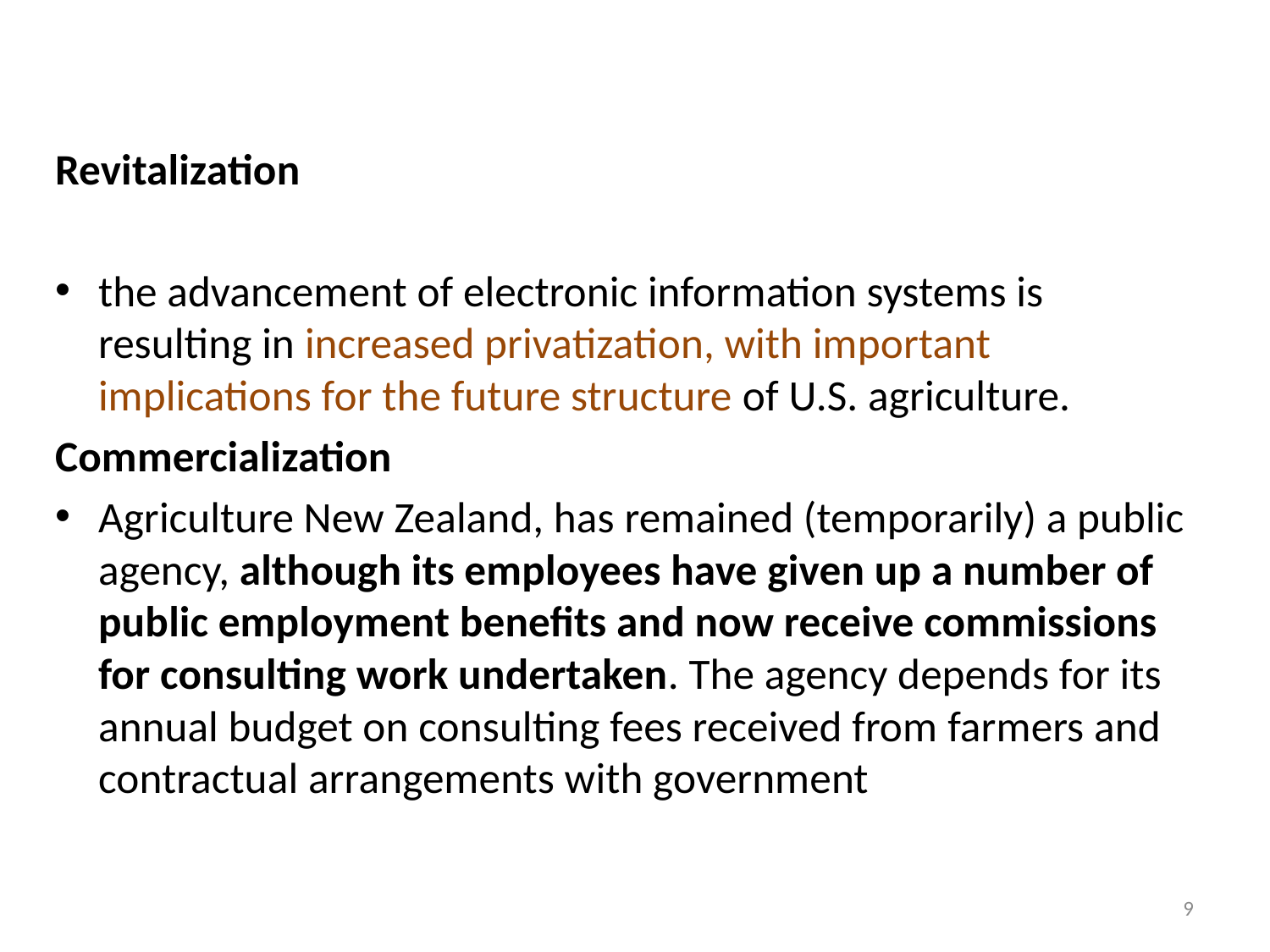

Revitalization

the advancement of electronic information systems is resulting in increased privatization, with important implications for the future structure of U.S. agriculture.
Commercialization
Agriculture New Zealand, has remained (temporarily) a public agency, although its employees have given up a number of public employment benefits and now receive commissions for consulting work undertaken. The agency depends for its annual budget on consulting fees received from farmers and contractual arrangements with government
9